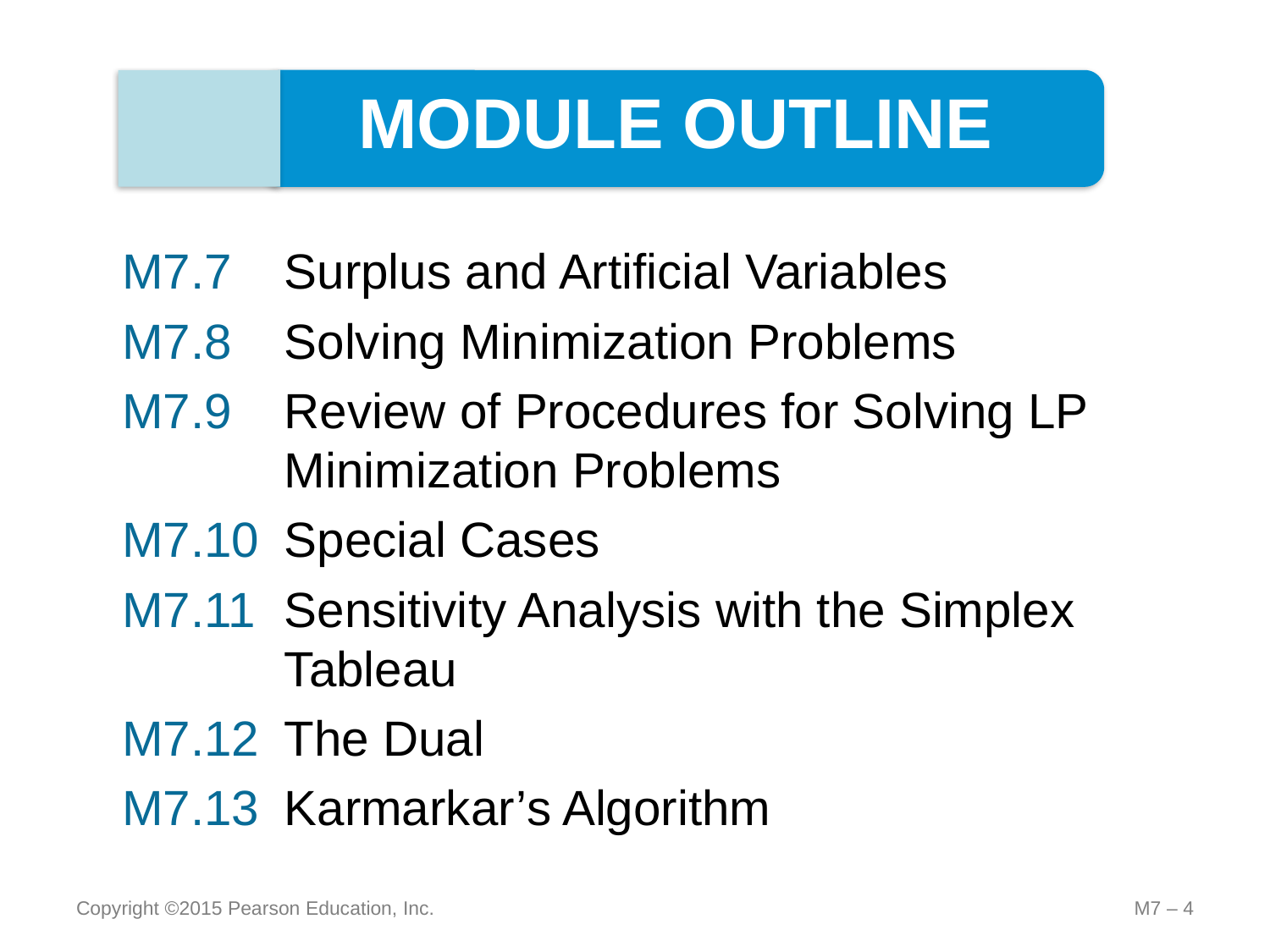

MODULE OUTLINE
M7.7	Surplus and Artificial Variables
M7.8	Solving Minimization Problems
M7.9	Review of Procedures for Solving LP Minimization Problems
M7.10	Special Cases
M7.11	Sensitivity Analysis with the Simplex Tableau
M7.12	The Dual
M7.13	Karmarkar’s Algorithm

Copyright ©2015 Pearson Education, Inc.
M7 – 4